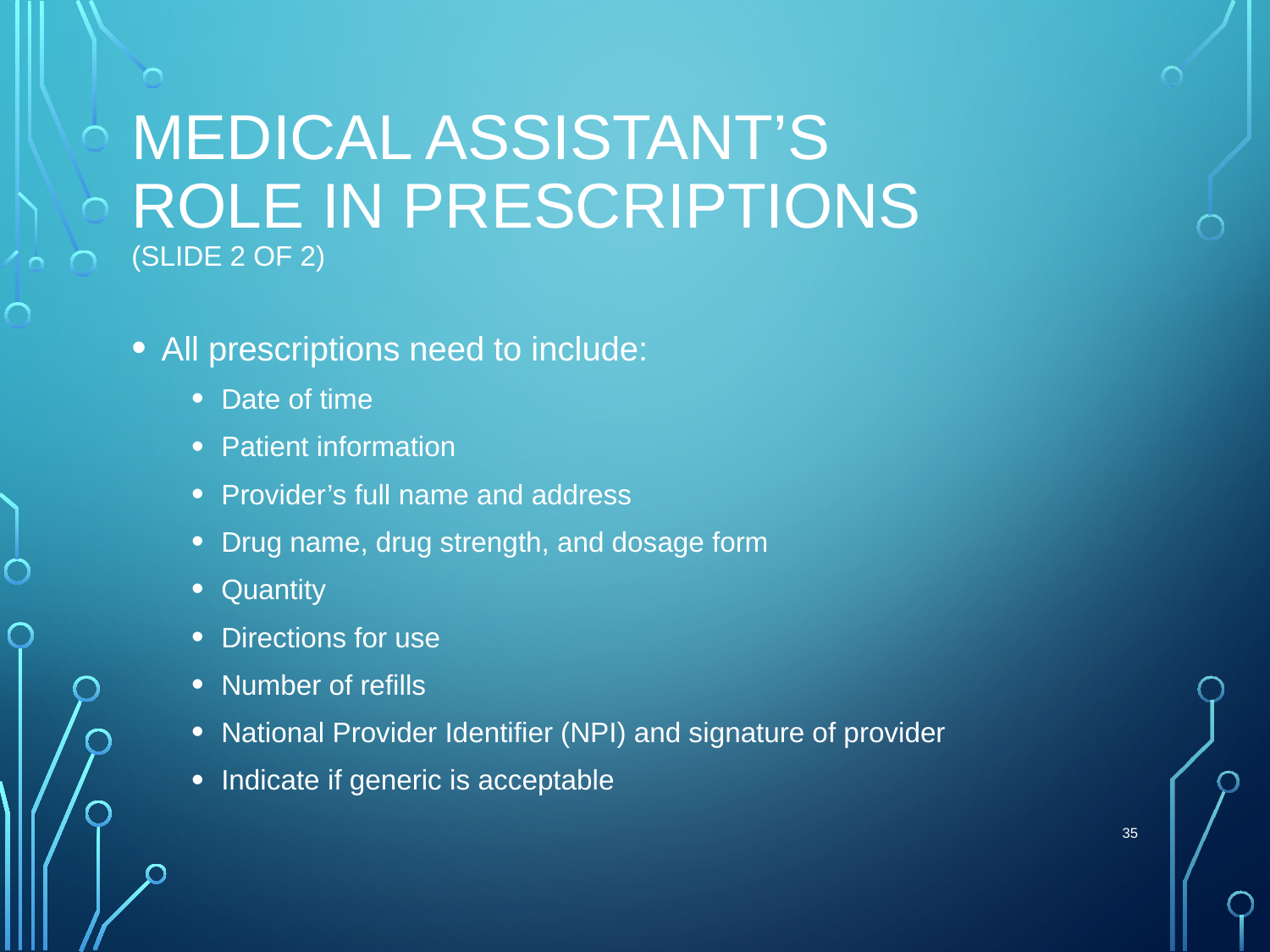

# Medical Assistant’s Role in Prescriptions (Slide 2 of 2)
All prescriptions need to include:
Date of time
Patient information
Provider’s full name and address
Drug name, drug strength, and dosage form
Quantity
Directions for use
Number of refills
National Provider Identifier (NPI) and signature of provider
Indicate if generic is acceptable
 35